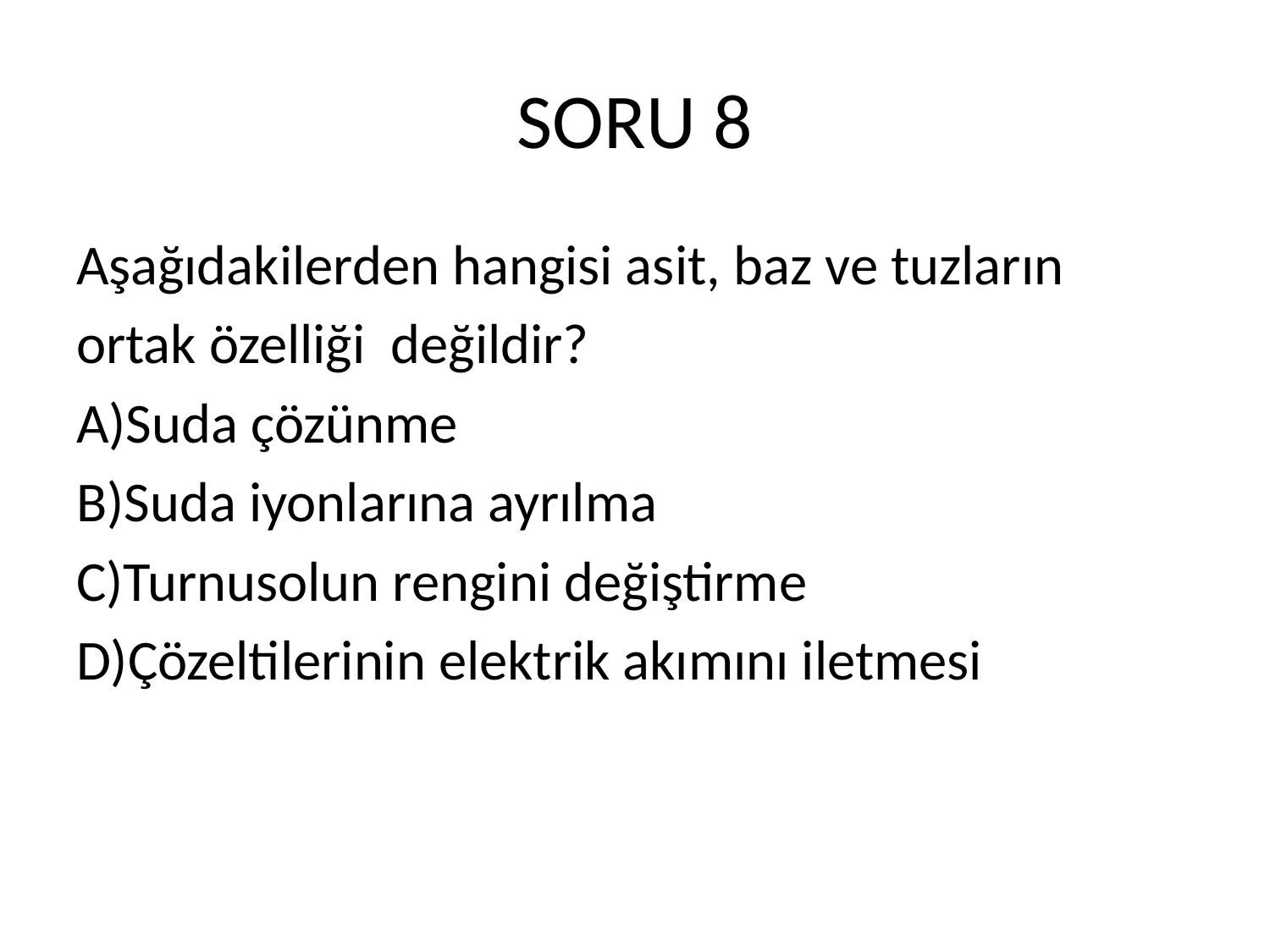

# SORU 8
Aşağıdakilerden hangisi asit, baz ve tuzların
ortak özelliği  değildir?
A)Suda çözünme
B)Suda iyonlarına ayrılma
C)Turnusolun rengini değiştirme
D)Çözeltilerinin elektrik akımını iletmesi